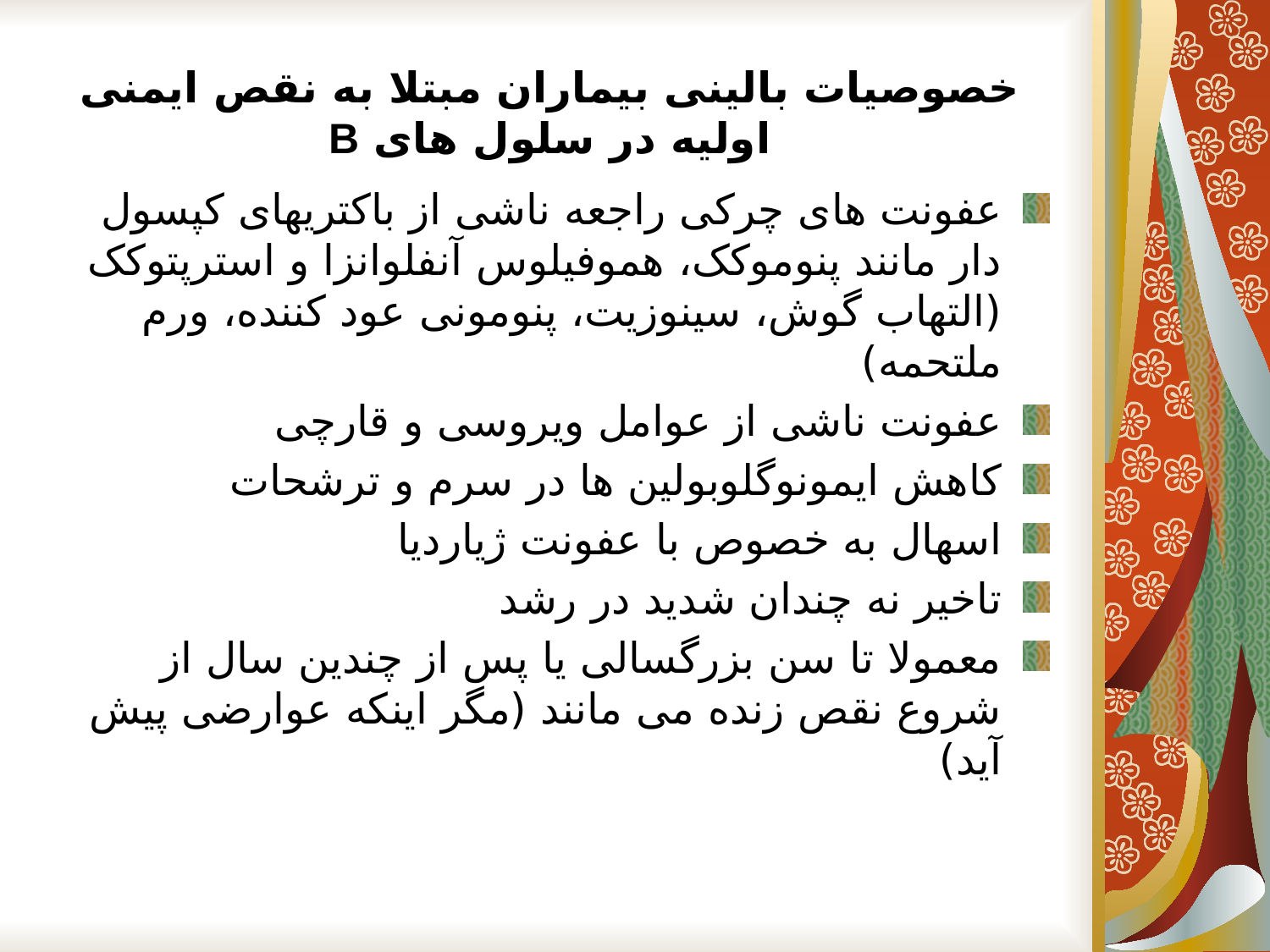

# خصوصیات بالینی بیماران مبتلا به نقص ایمنی اولیه در سلول های B
عفونت های چرکی راجعه ناشی از باکتریهای کپسول دار مانند پنوموکک، هموفیلوس آنفلوانزا و استرپتوکک (التهاب گوش، سینوزیت، پنومونی عود کننده، ورم ملتحمه)
عفونت ناشی از عوامل ویروسی و قارچی
کاهش ایمونوگلوبولین ها در سرم و ترشحات
اسهال به خصوص با عفونت ژیاردیا
تاخیر نه چندان شدید در رشد
معمولا تا سن بزرگسالی یا پس از چندین سال از شروع نقص زنده می مانند (مگر اینکه عوارضی پیش آید)